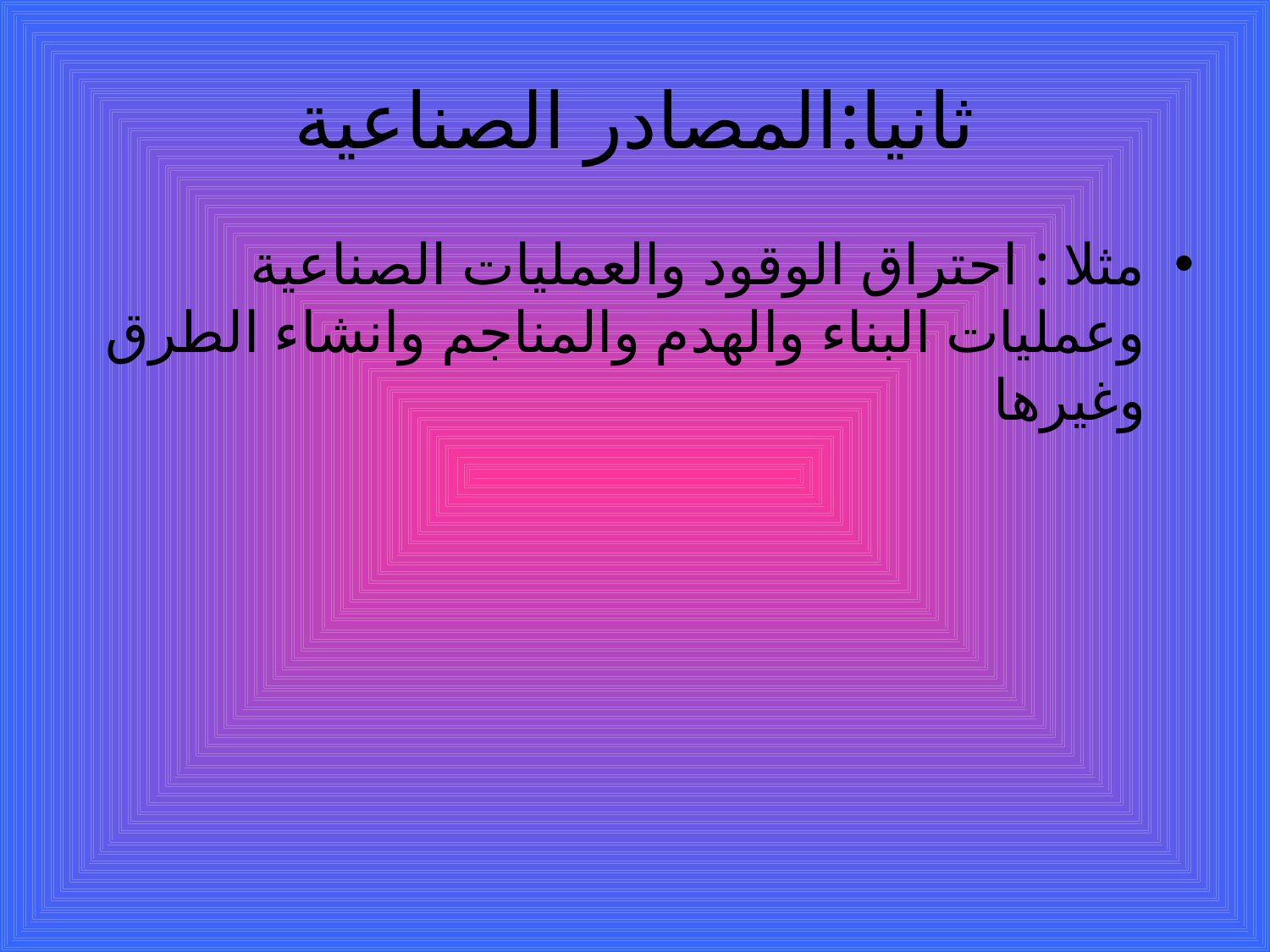

# ثانيا:المصادر الصناعية
مثلا : احتراق الوقود والعمليات الصناعية وعمليات البناء والهدم والمناجم وانشاء الطرق وغيرها